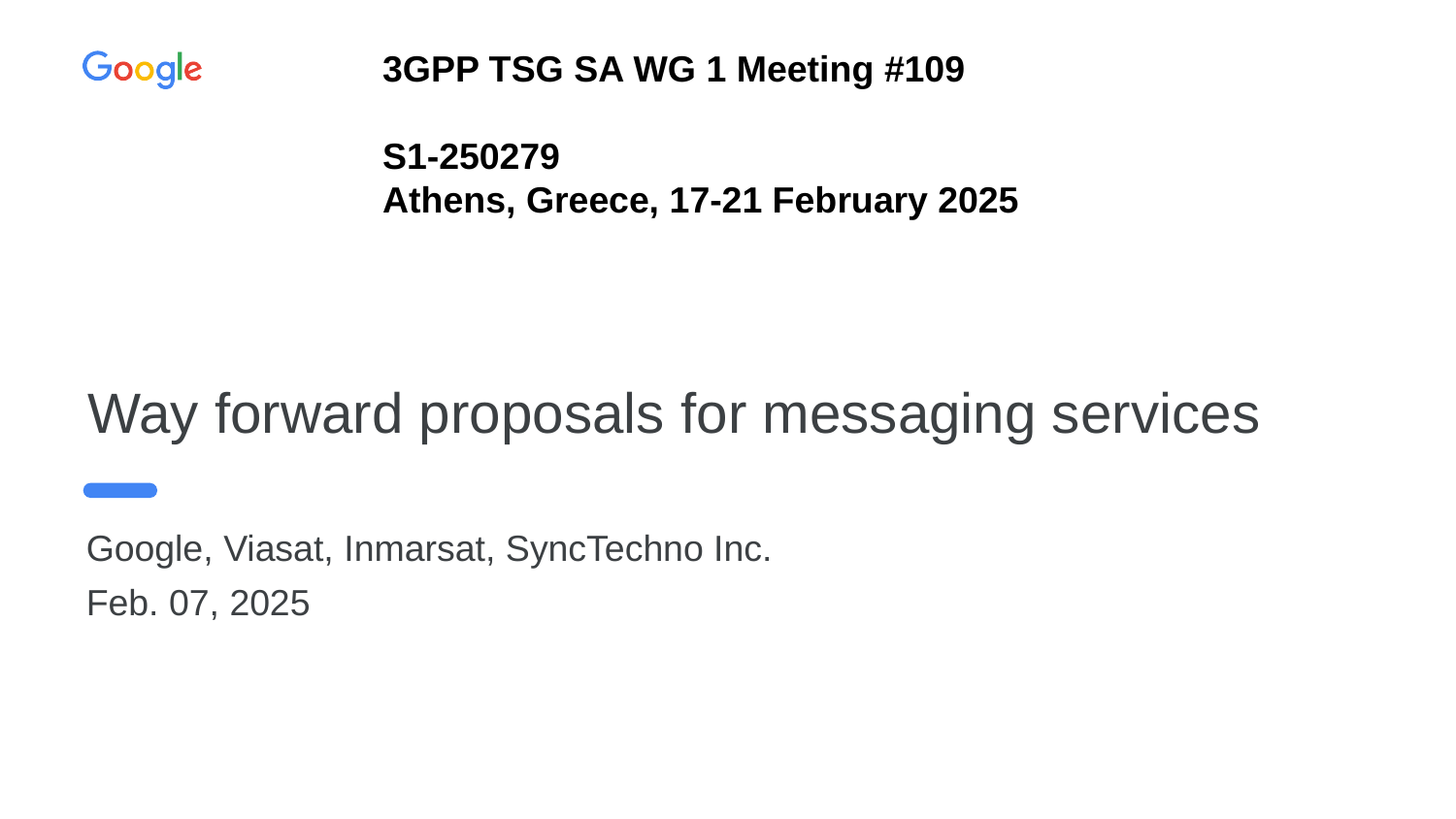

3GPP TSG SA WG 1 Meeting #109 	S1-250279
Athens, Greece, 17-21 February 2025
Way forward proposals for messaging services

Google, Viasat, Inmarsat, SyncTechno Inc.
Feb. 07, 2025